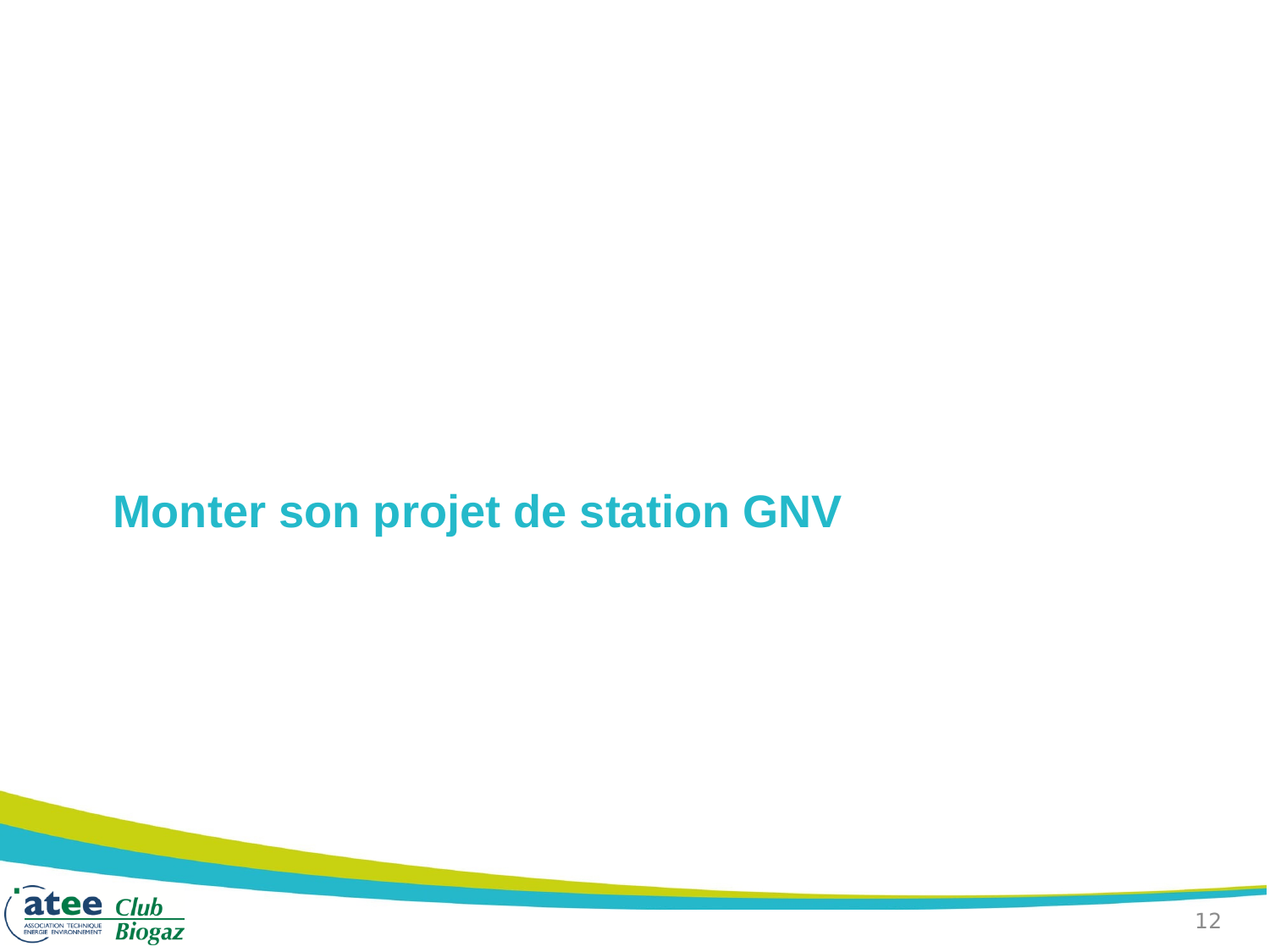

# Monter son projet de station GNV